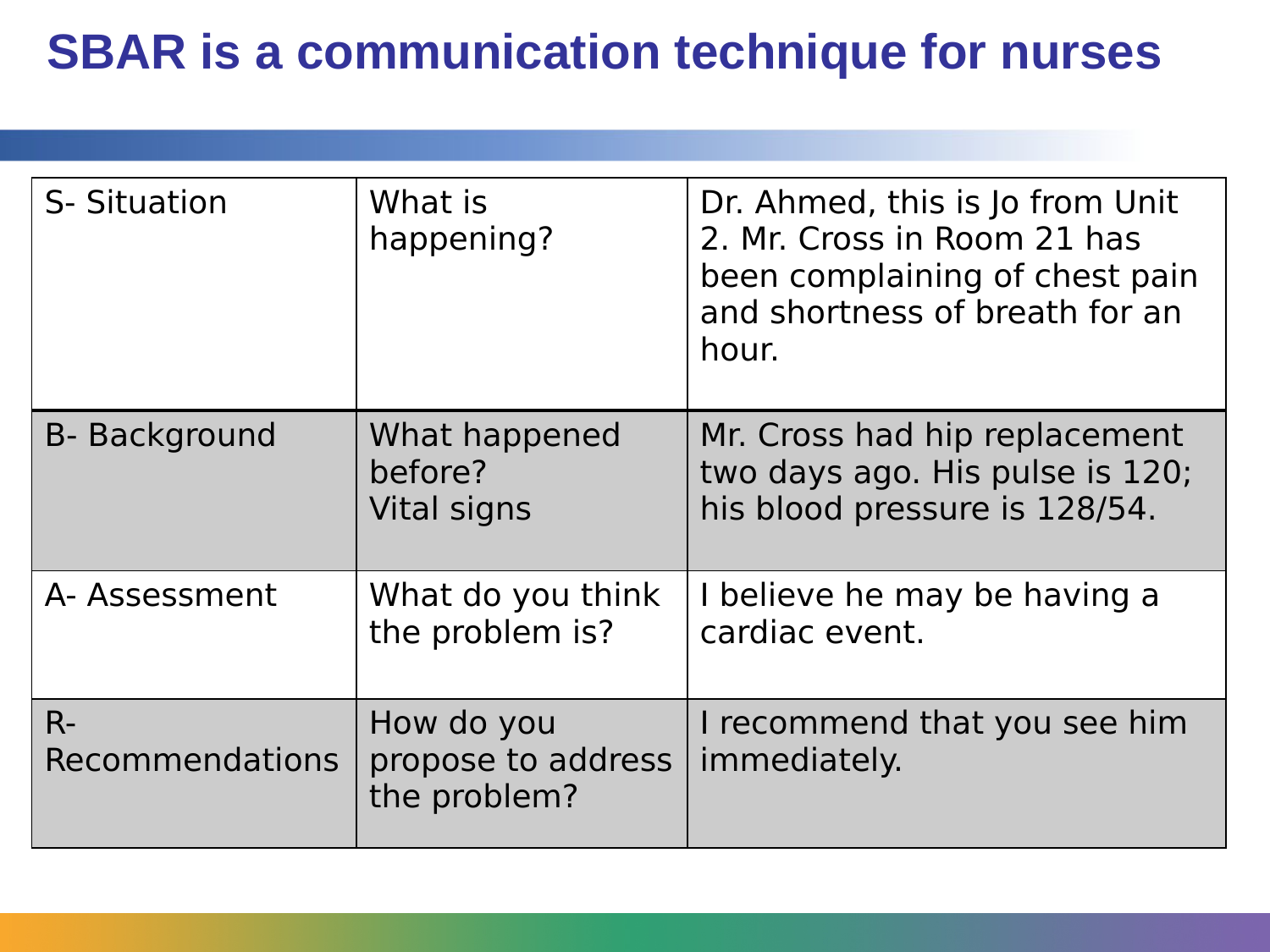

SBAR is a communication technique for nurses
| S- Situation | What is happening? | Dr. Ahmed, this is Jo from Unit 2. Mr. Cross in Room 21 has been complaining of chest pain and shortness of breath for an hour. |
| --- | --- | --- |
| B- Background | What happened before? Vital signs | Mr. Cross had hip replacement two days ago. His pulse is 120; his blood pressure is 128/54. |
| A- Assessment | What do you think the problem is? | I believe he may be having a cardiac event. |
| R-Recommendations | How do you propose to address the problem? | I recommend that you see him immediately. |